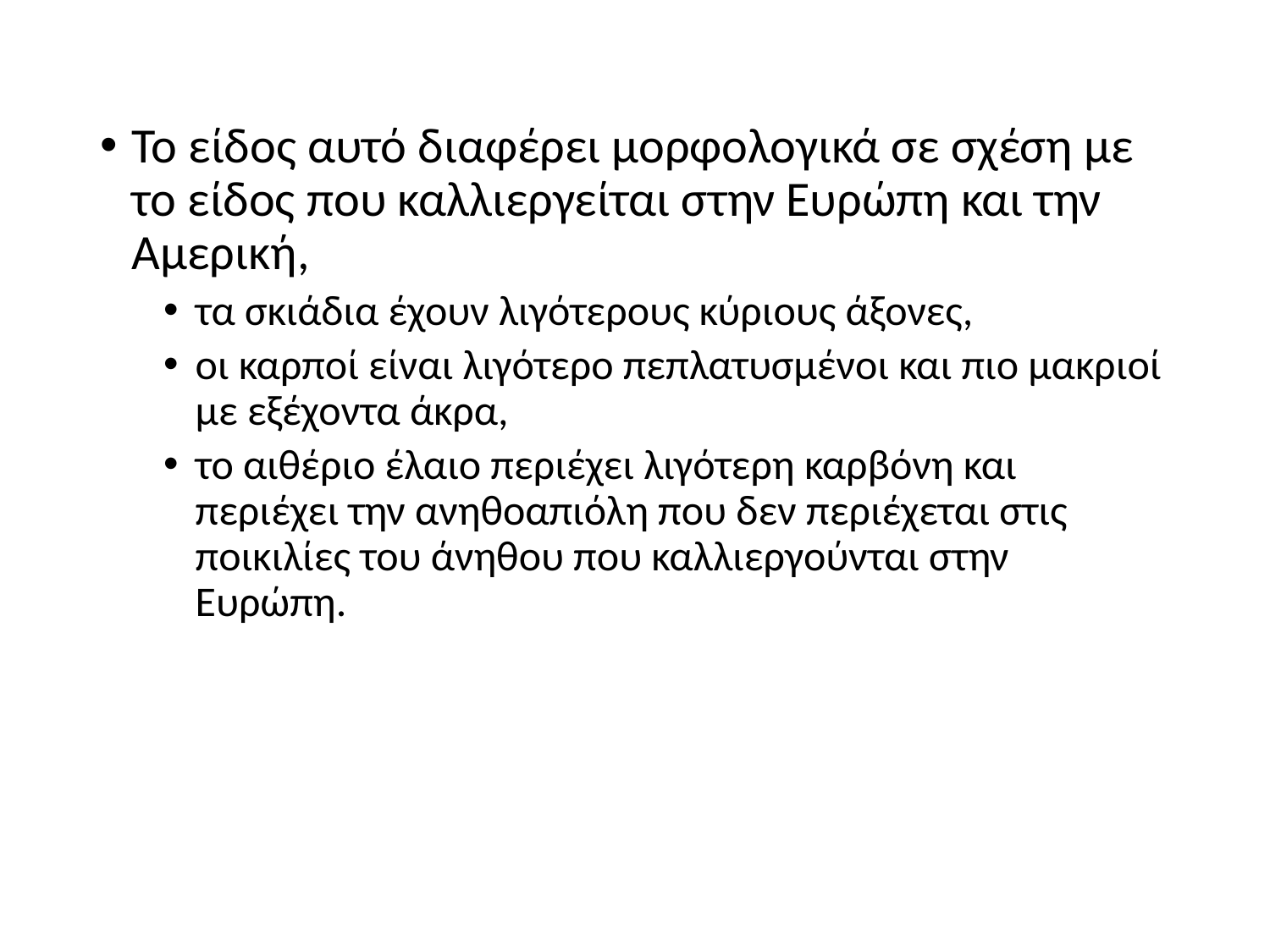

Το είδος αυτό διαφέρει μορφολογικά σε σχέση με το είδος που καλλιεργείται στην Ευρώπη και την Αμερική,
τα σκιάδια έχουν λιγότερους κύριους άξονες,
οι καρποί είναι λιγότερο πεπλατυσμένοι και πιο μακριοί με εξέχοντα άκρα,
το αιθέριο έλαιο περιέχει λιγότερη καρβόνη και περιέχει την ανηθοαπιόλη που δεν περιέχεται στις ποικιλίες του άνηθου που καλλιεργούνται στην Ευρώπη.